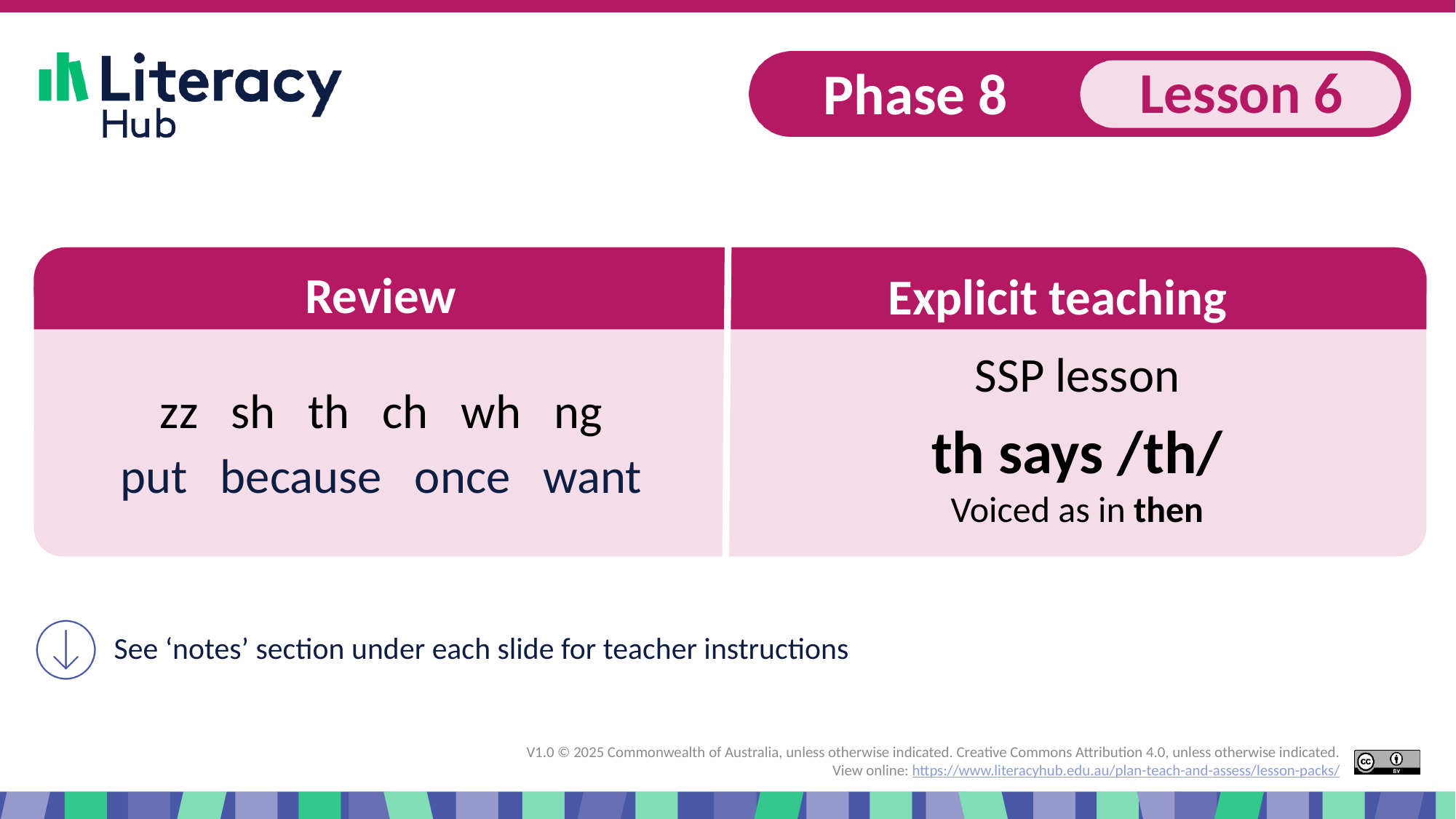

# Slide 1 Start of presentation
SSP lesson
zz   sh   th   ch   wh   ng
put   because   once   want
th says /th/
Voiced as in then